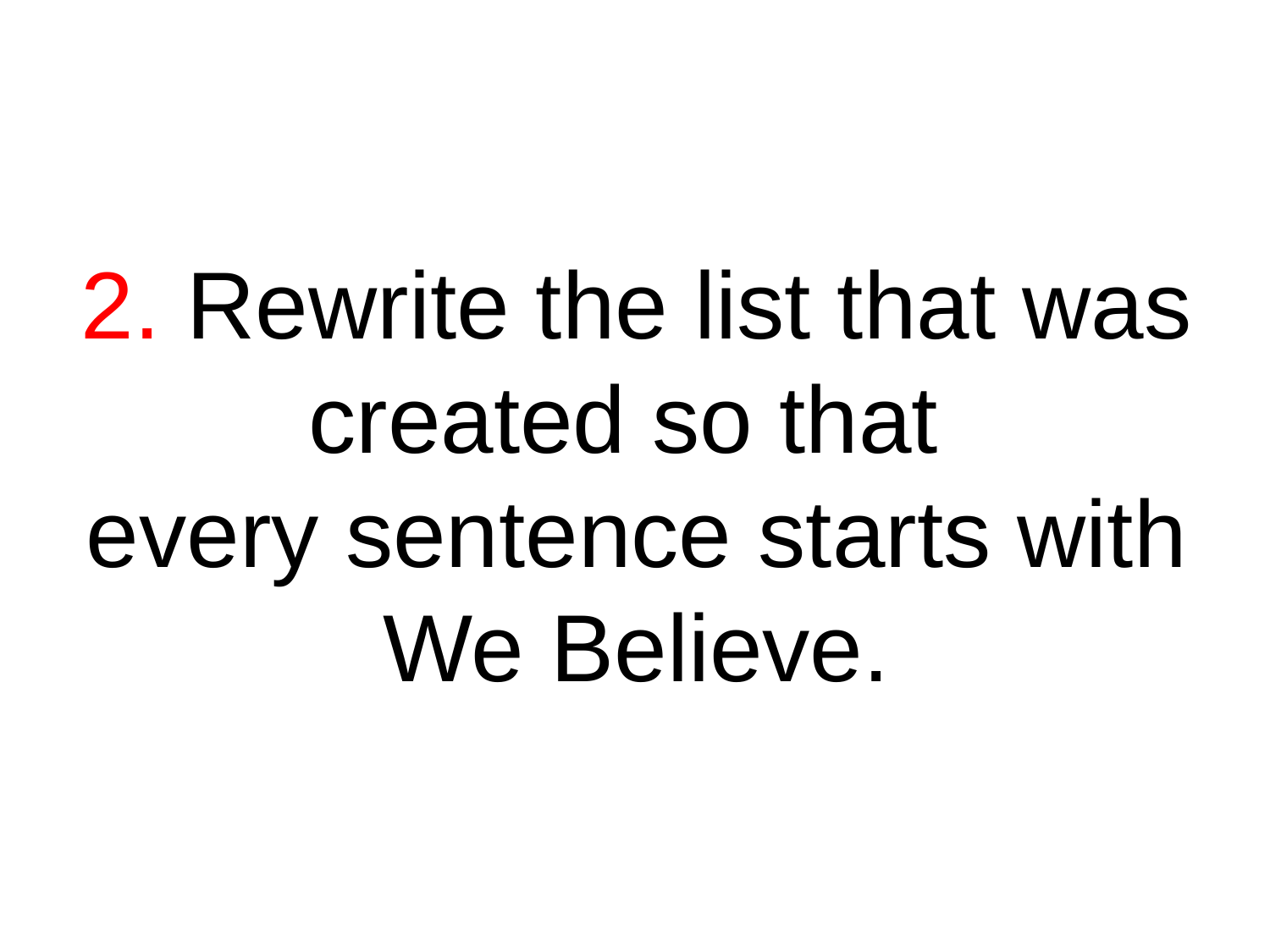

2. Rewrite the list that was created so that
every sentence starts with We Believe.